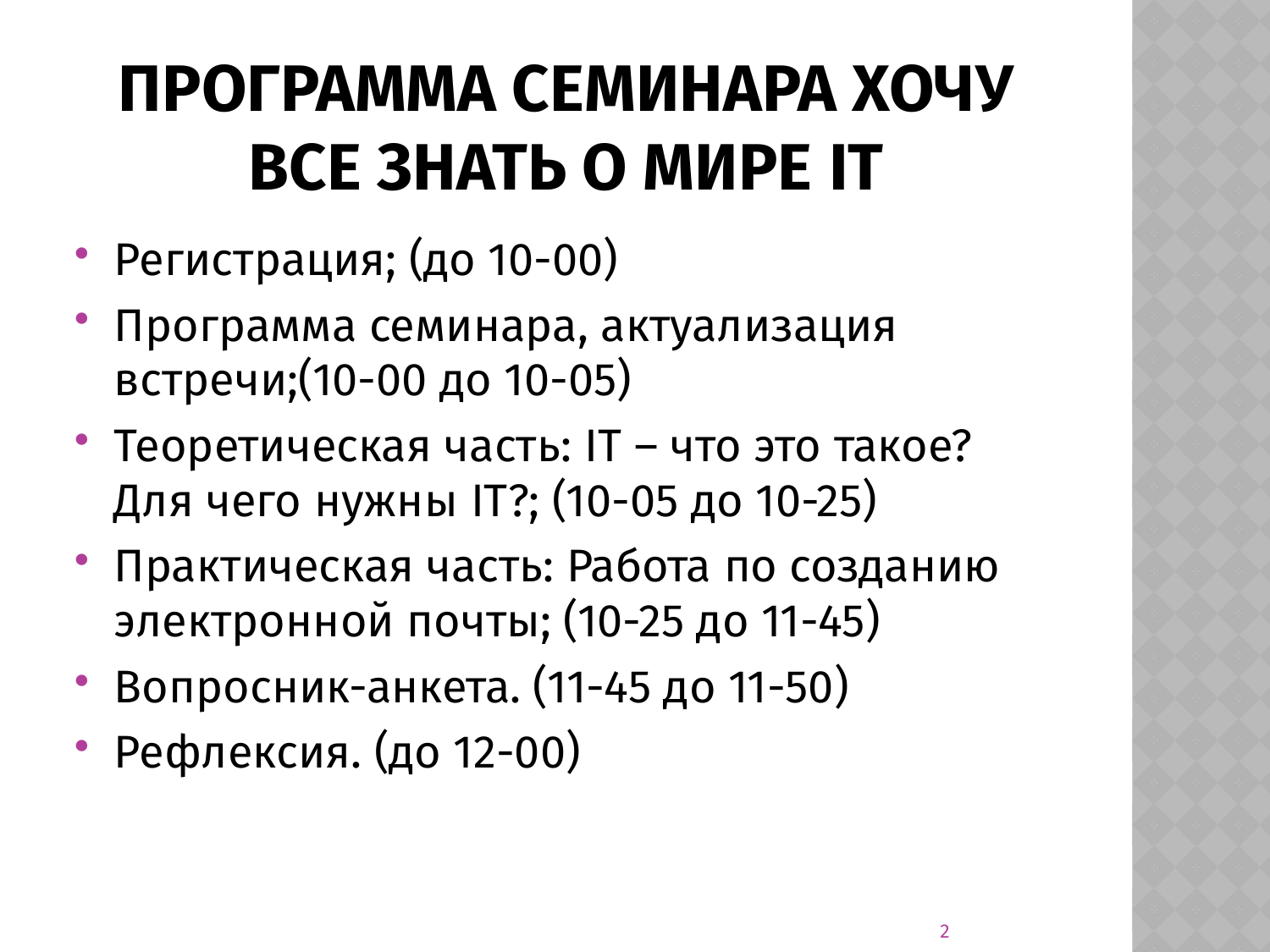

# Программа Семинара Хочу все знать о мире IT
Регистрация; (до 10-00)
Программа семинара, актуализация встречи;(10-00 до 10-05)
Теоретическая часть: IT – что это такое? Для чего нужны IT?; (10-05 до 10-25)
Практическая часть: Работа по созданию электронной почты; (10-25 до 11-45)
Вопросник-анкета. (11-45 до 11-50)
Рефлексия. (до 12-00)

2